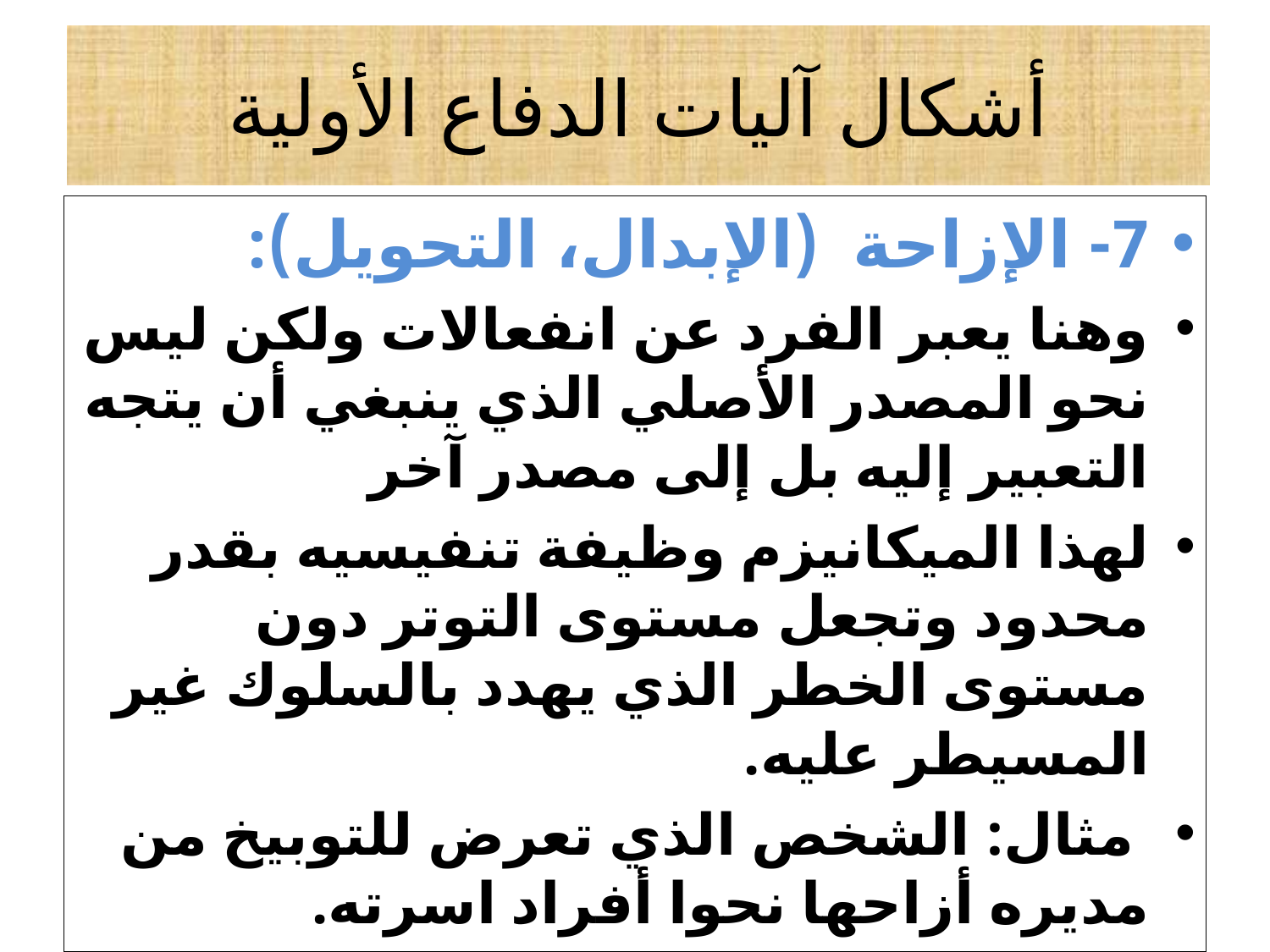

# أشكال آليات الدفاع الأولية
7- الإزاحة  (الإبدال، التحويل):
وهنا يعبر الفرد عن انفعالات ولكن ليس نحو المصدر الأصلي الذي ينبغي أن يتجه التعبير إليه بل إلى مصدر آخر
لهذا الميكانيزم وظيفة تنفيسيه بقدر محدود وتجعل مستوى التوتر دون مستوى الخطر الذي يهدد بالسلوك غير المسيطر عليه.
 مثال: الشخص الذي تعرض للتوبيخ من مديره أزاحها نحوا أفراد اسرته.